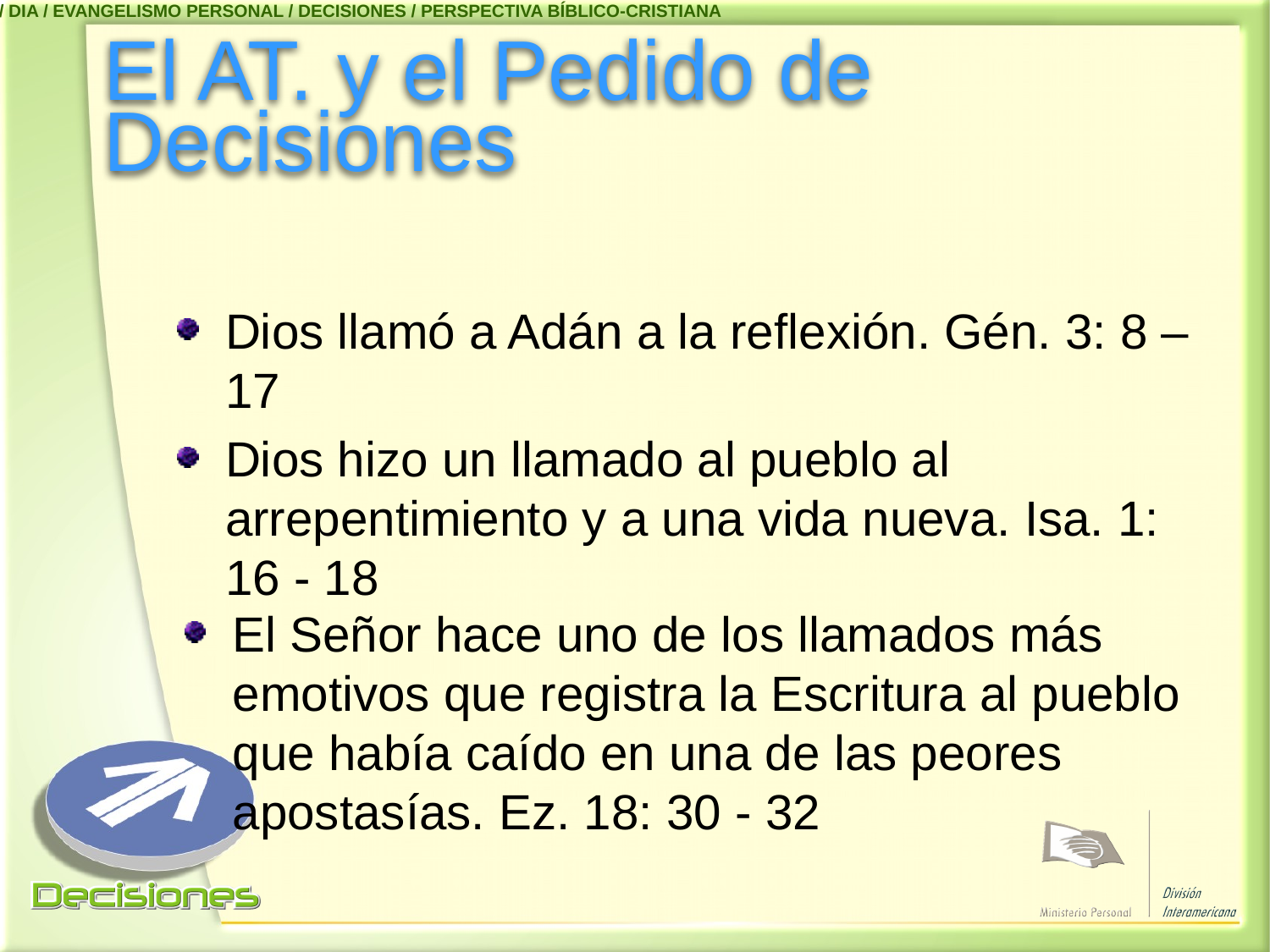

IASD / DIA / EVANGELISMO PERSONAL / DECISIONES / PERSPECTIVA BÍBLICO-CRISTIANA
# El AT. y el Pedido de Decisiones
Dios llamó a Adán a la reflexión. Gén. 3: 8 – 17
Dios hizo un llamado al pueblo al arrepentimiento y a una vida nueva. Isa. 1: 16 - 18
El Señor hace uno de los llamados más emotivos que registra la Escritura al pueblo que había caído en una de las peores apostasías. Ez. 18: 30 - 32